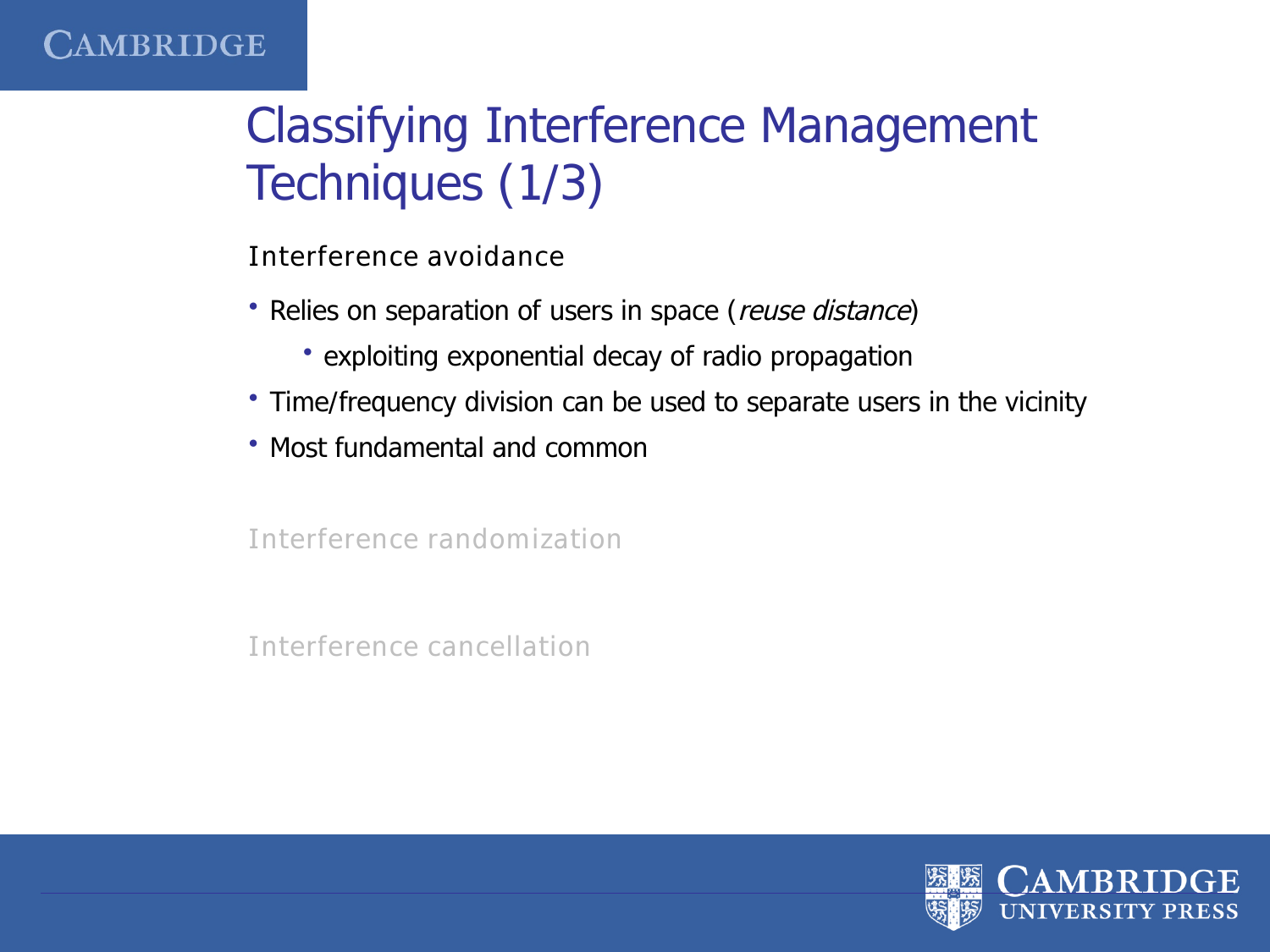

Classifying Interference Management Techniques (1/3)
Interference avoidance
Relies on separation of users in space (reuse distance)
exploiting exponential decay of radio propagation
Time/frequency division can be used to separate users in the vicinity
Most fundamental and common

Interference randomization

Interference cancellation